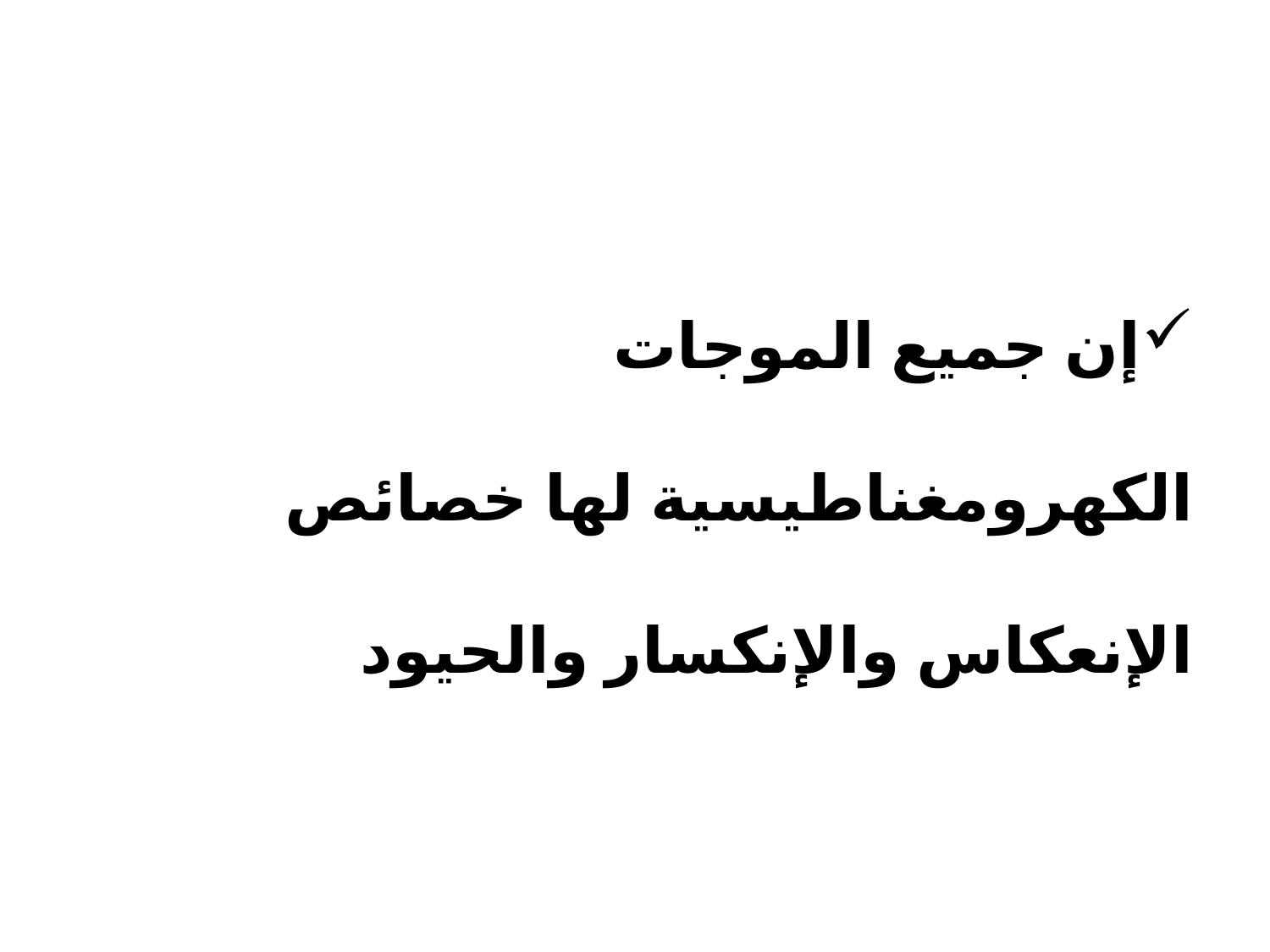

إن جميع الموجات الكهرومغناطيسية لها خصائص الإنعكاس والإنكسار والحيود